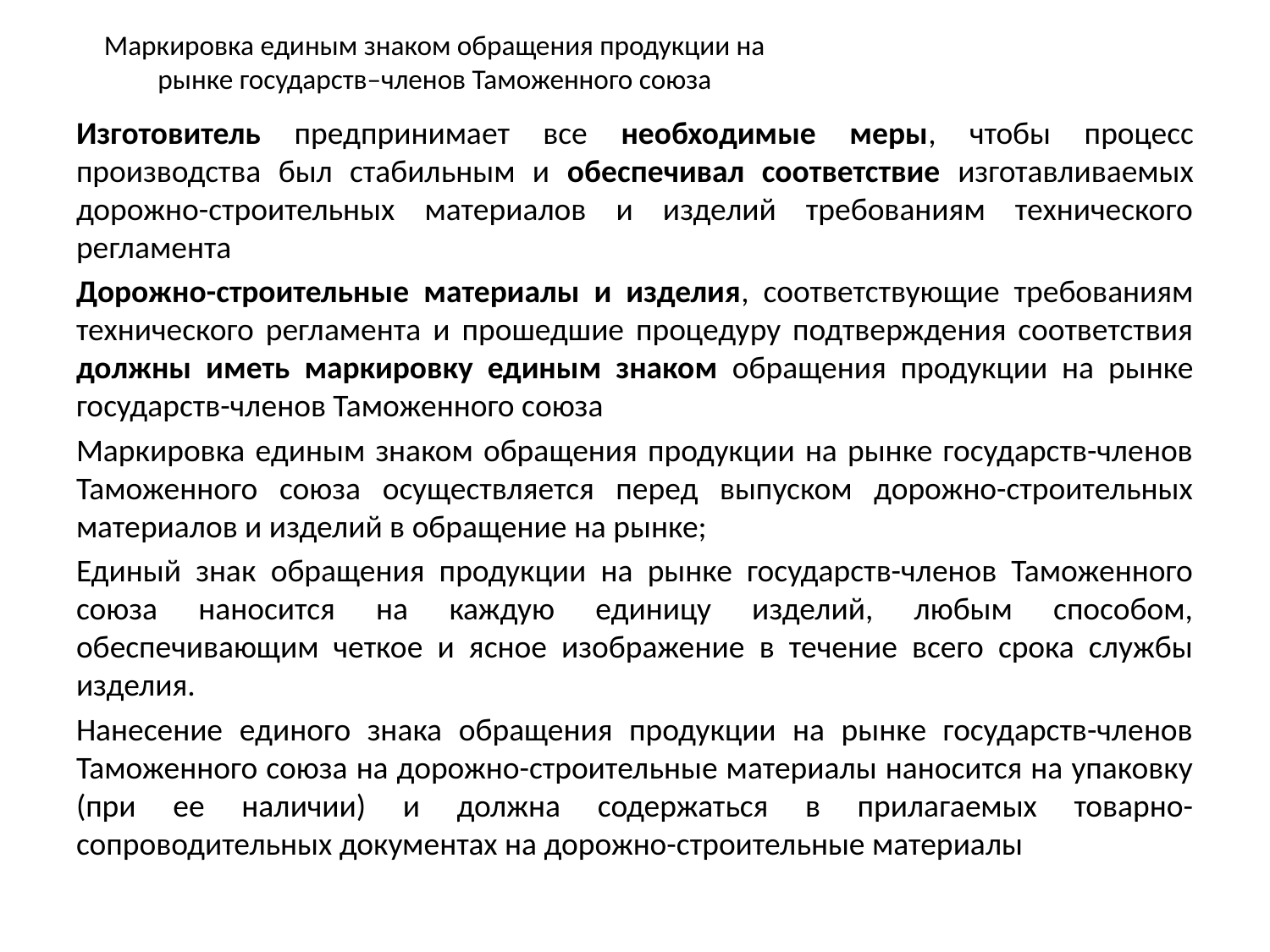

# Маркировка единым знаком обращения продукции на рынке государств–членов Таможенного союза
Изготовитель предпринимает все необходимые меры, чтобы процесс производства был стабильным и обеспечивал соответствие изготавливаемых дорожно-строительных материалов и изделий требованиям технического регламента
Дорожно-строительные материалы и изделия, соответствующие требованиям технического регламента и прошедшие процедуру подтверждения соответствия должны иметь маркировку единым знаком обращения продукции на рынке государств-членов Таможенного союза
Маркировка единым знаком обращения продукции на рынке государств-членов Таможенного союза осуществляется перед выпуском дорожно-строительных материалов и изделий в обращение на рынке;
Единый знак обращения продукции на рынке государств-членов Таможенного союза наносится на каждую единицу изделий, любым способом, обеспечивающим четкое и ясное изображение в течение всего срока службы изделия.
Нанесение единого знака обращения продукции на рынке государств-членов Таможенного союза на дорожно-строительные материалы наносится на упаковку (при ее наличии) и должна содержаться в прилагаемых товарно- сопроводительных документах на дорожно-строительные материалы